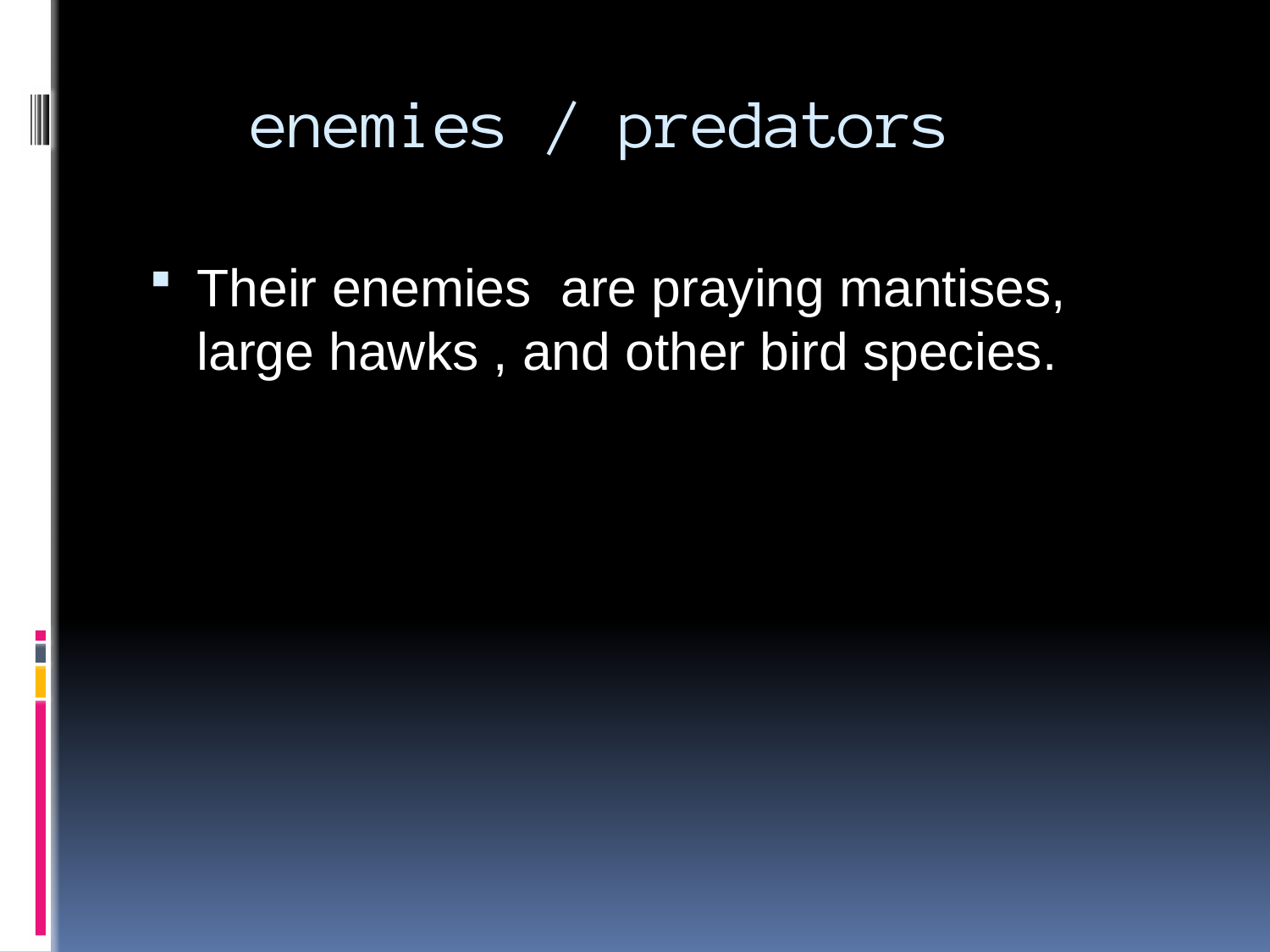

# enemies / predators
Their enemies  are praying mantises, large hawks , and other bird species.